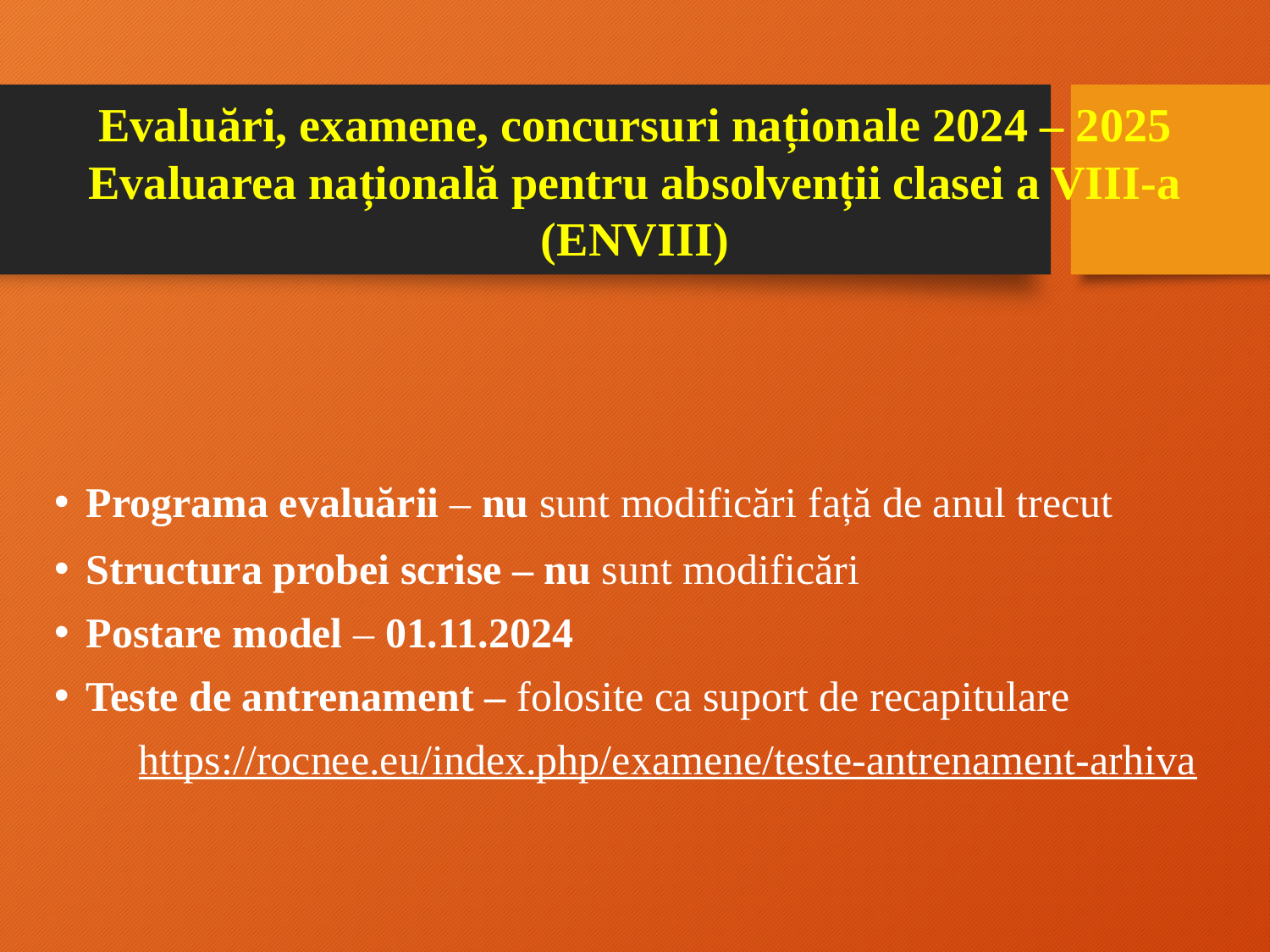

Evaluări, examene, concursuri naționale 2024 – 2025
Evaluarea națională pentru absolvenții clasei a VIII-a (ENVIII)
Programa evaluării – nu sunt modificări față de anul trecut
Structura probei scrise – nu sunt modificări
Postare model – 01.11.2024
Teste de antrenament – folosite ca suport de recapitulare
        https://rocnee.eu/index.php/examene/teste-antrenament-arhiva